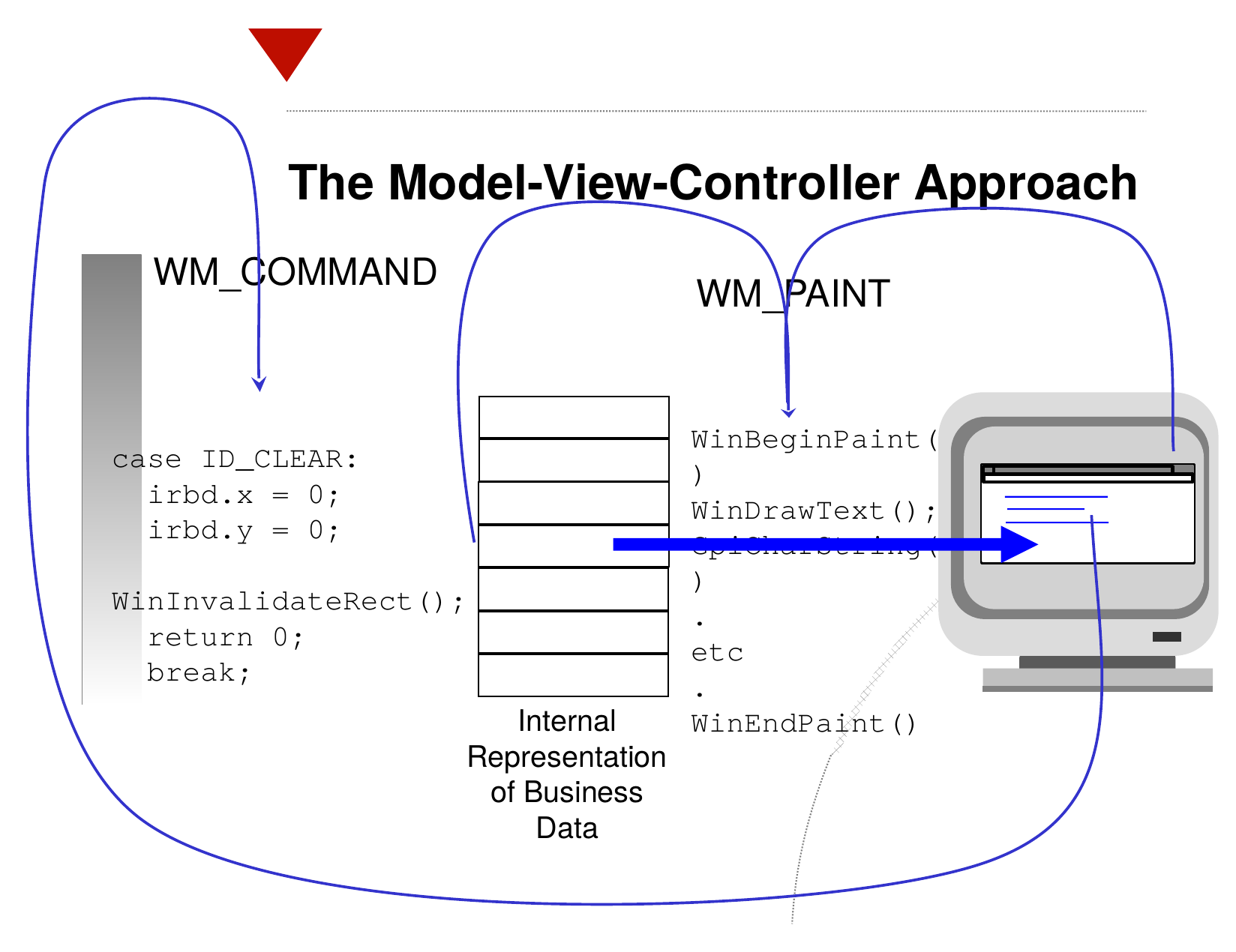

The Model-View-Controller Approach

WM_COMMAND
WM_PAINT

WinBeginPaint()
WinDrawText();
GpiCharString()
.
etc
.
WinEndPaint()

case ID_CLEAR:
  irbd.x = 0;
  irbd.y = 0;
  WinInvalidateRect();
  return 0;
  break;

Internal
Representation
of Business
Data